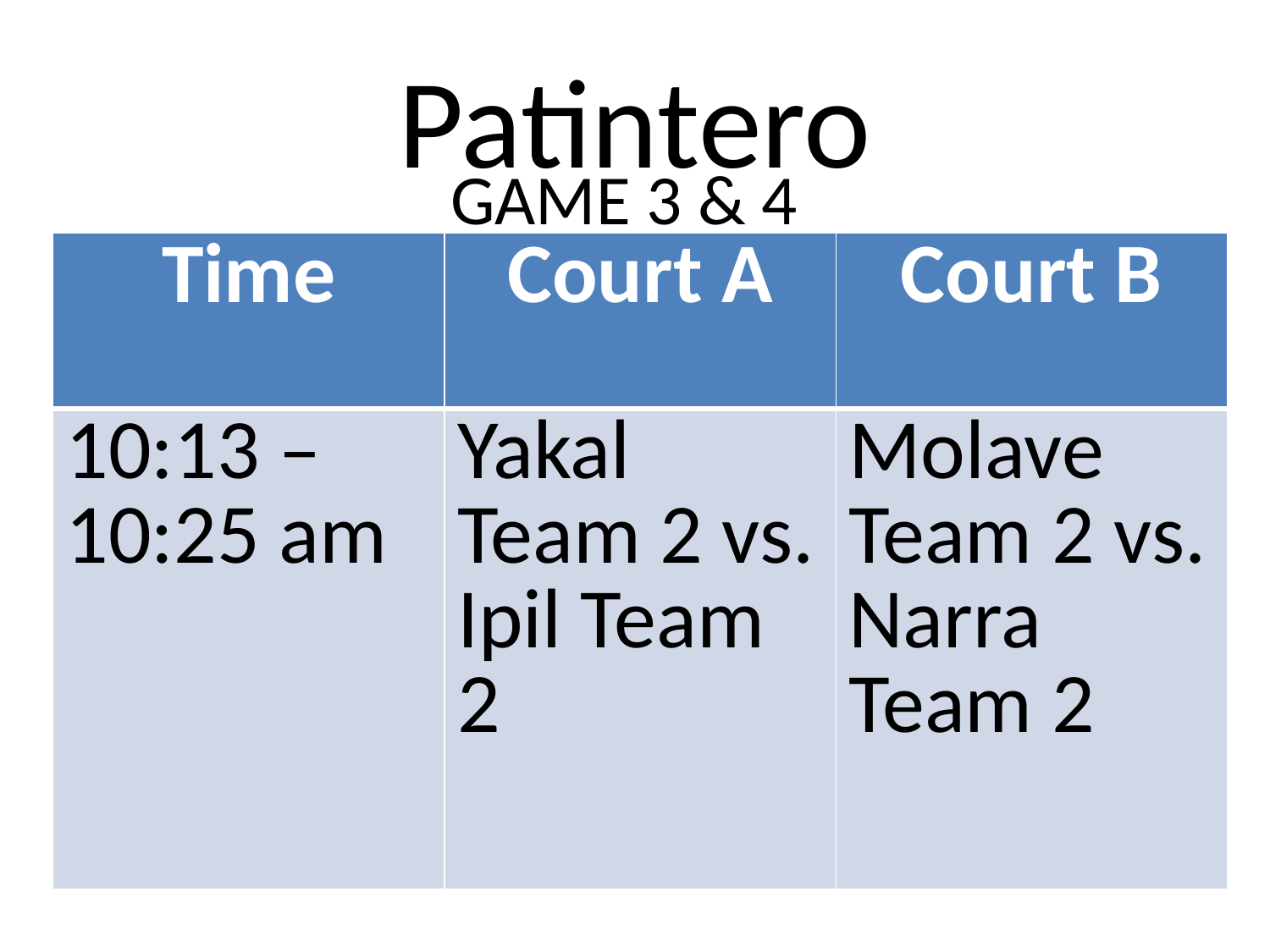

# Patintero
GAME 3 & 4

| Time | Court A | Court B |
| --- | --- | --- |
| 10:13 – 10:25 am | Yakal Team 2 vs. Ipil Team 2 | Molave Team 2 vs. Narra Team 2 |